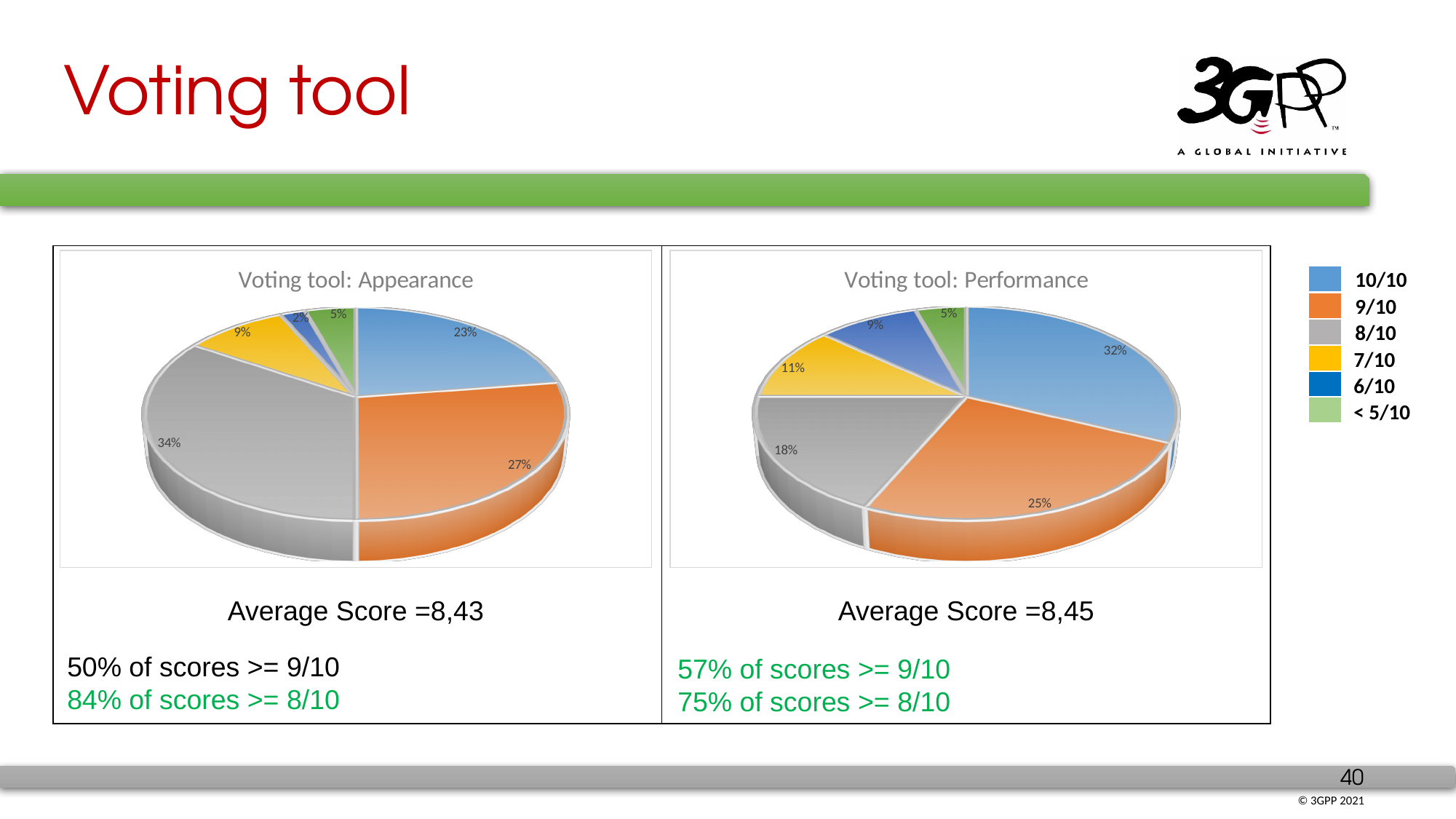

# Voting tool
|  |  |
| --- | --- |

[unsupported chart]

[unsupported chart]

10/10

9/10

8/10

7/10

6/10

< 5/10
Average Score =8,43
Average Score =8,45
50% of scores >= 9/10
84% of scores >= 8/10
57% of scores >= 9/10
75% of scores >= 8/10